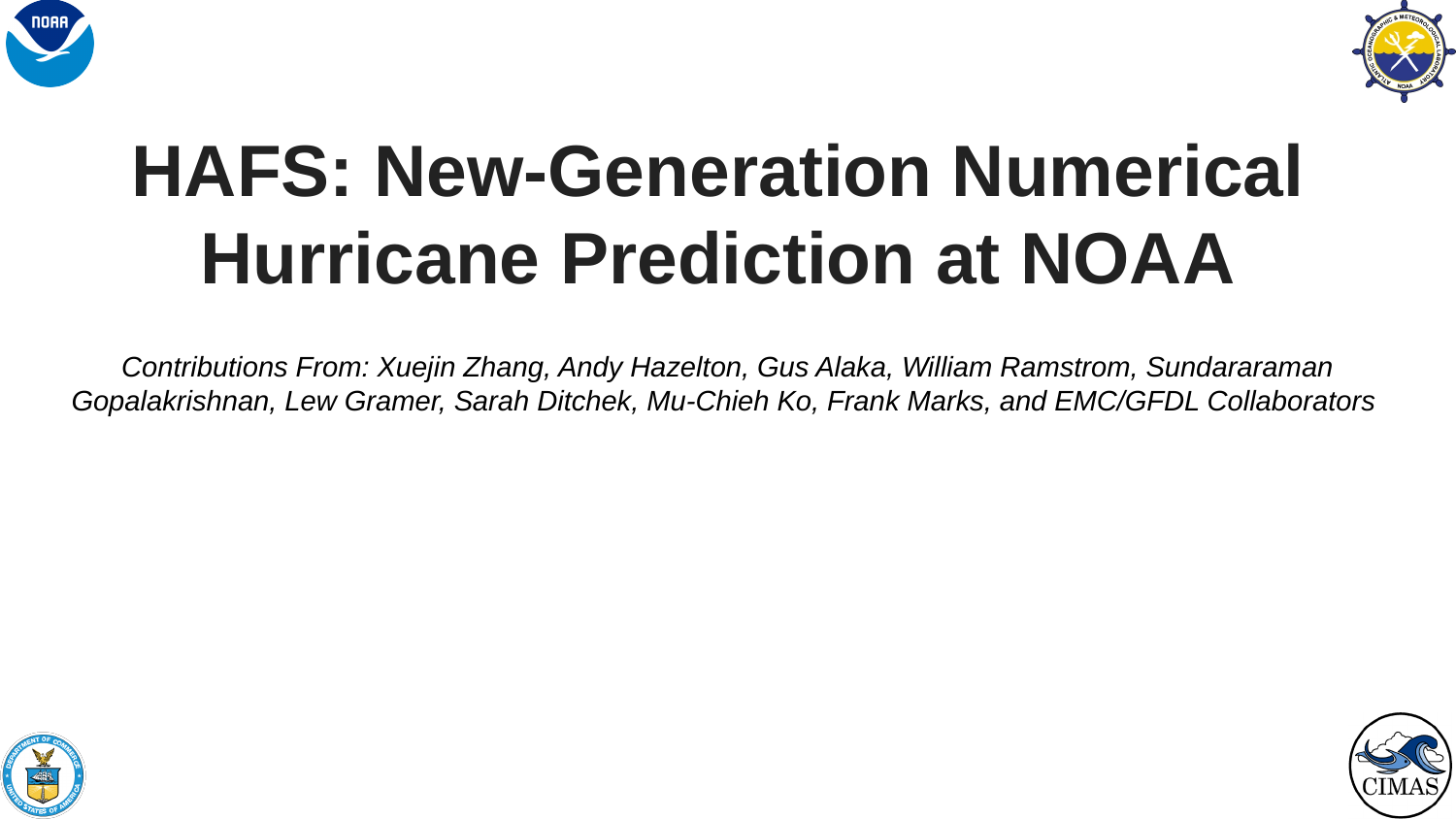

# HAFS: New-Generation Numerical Hurricane Prediction at NOAA
Contributions From: Xuejin Zhang, Andy Hazelton, Gus Alaka, William Ramstrom, Sundararaman Gopalakrishnan, Lew Gramer, Sarah Ditchek, Mu-Chieh Ko, Frank Marks, and EMC/GFDL Collaborators